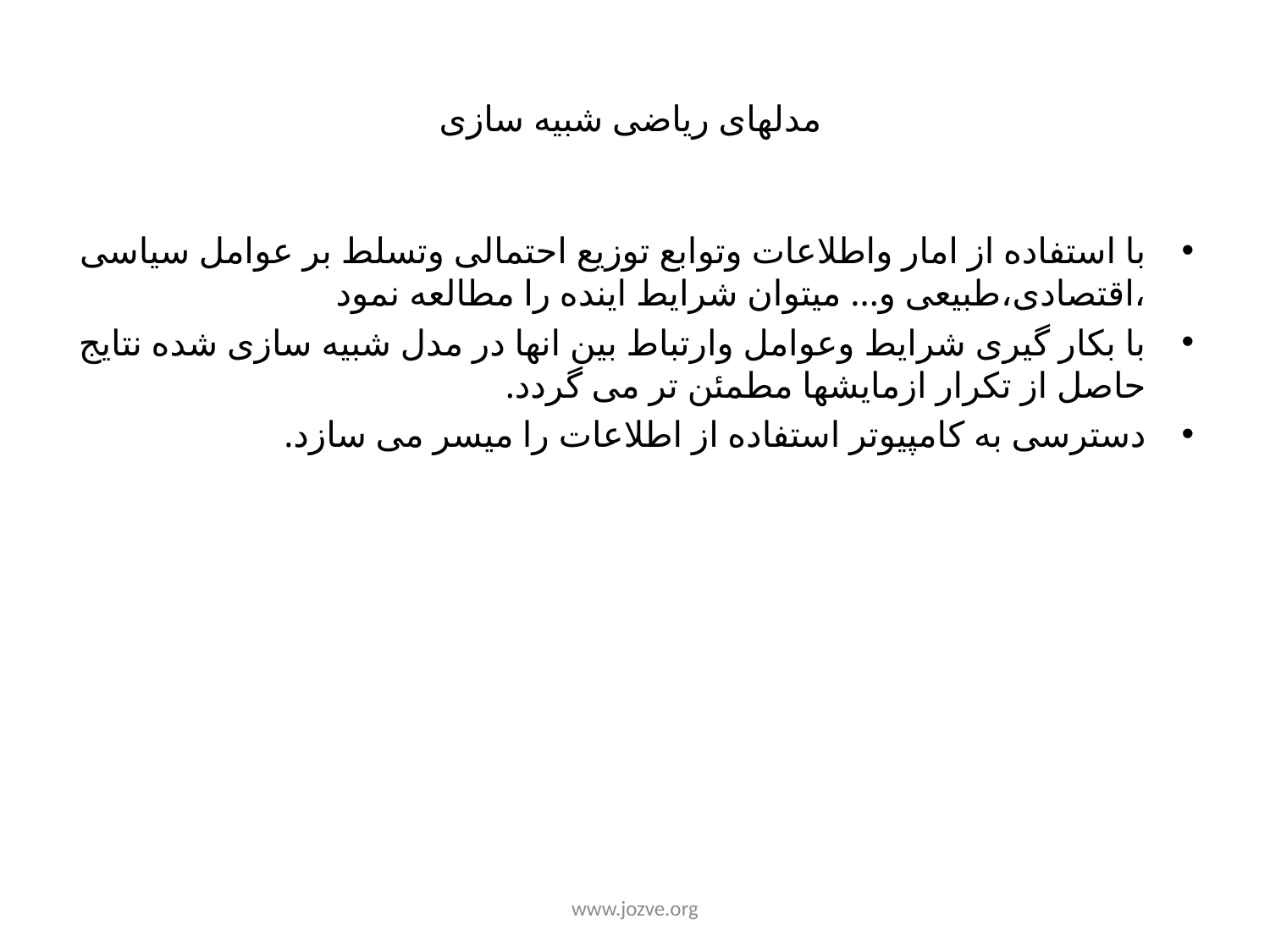

# مدلهای ریاضی شبیه سازی
با استفاده از امار واطلاعات وتوابع توزیع احتمالی وتسلط بر عوامل سیاسی ،اقتصادی،طبیعی و... میتوان شرایط اینده را مطالعه نمود
با بکار گیری شرایط وعوامل وارتباط بین انها در مدل شبیه سازی شده نتایج حاصل از تکرار ازمایشها مطمئن تر می گردد.
دسترسی به کامپیوتر استفاده از اطلاعات را میسر می سازد.
www.jozve.org